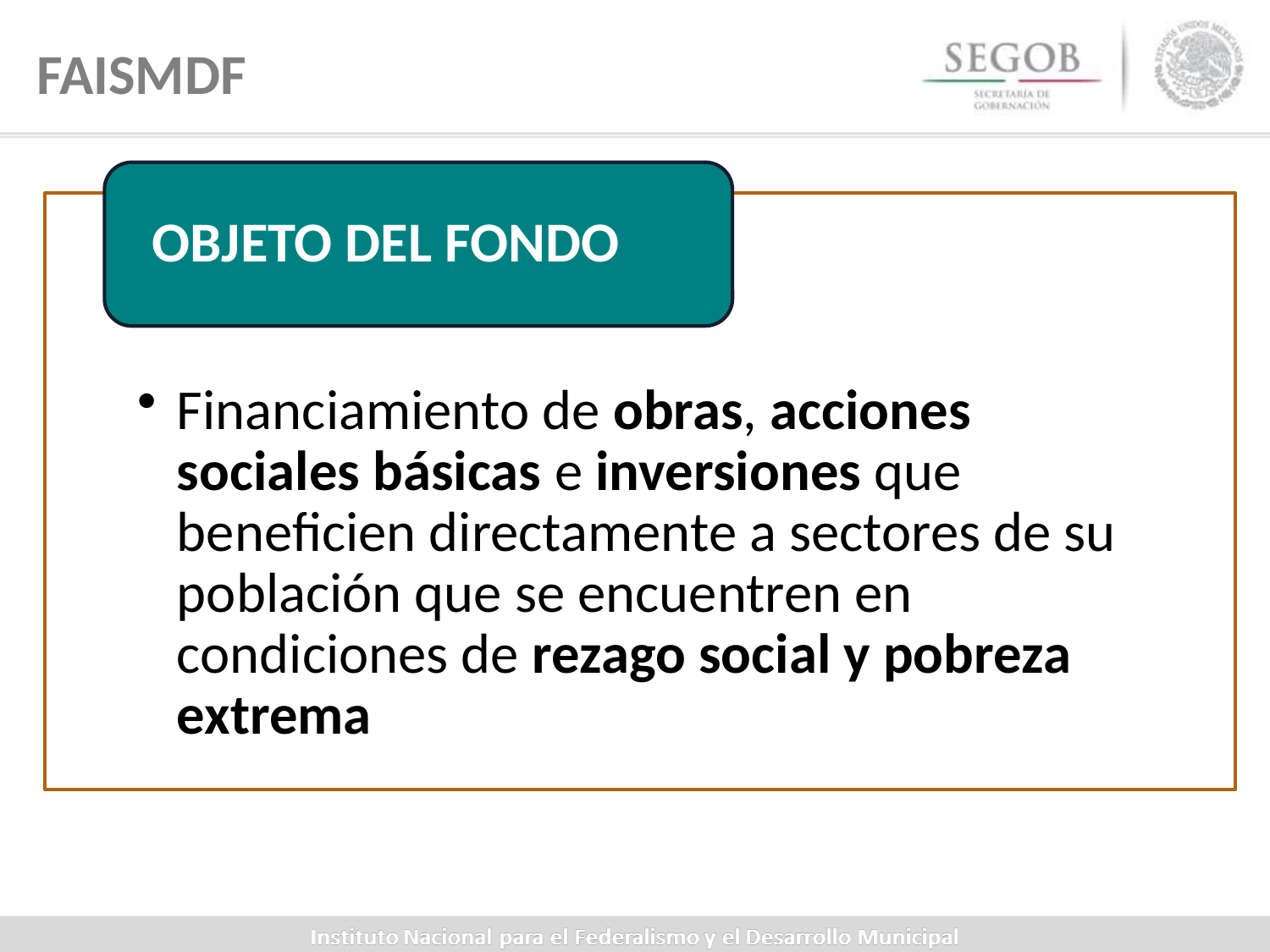

Financiamiento de obras, acciones sociales básicas e inversiones que beneficien directamente a sectores de su población que se encuentren en condiciones de rezago social y pobreza extrema
OBJETO DEL FONDO
FAISMDF